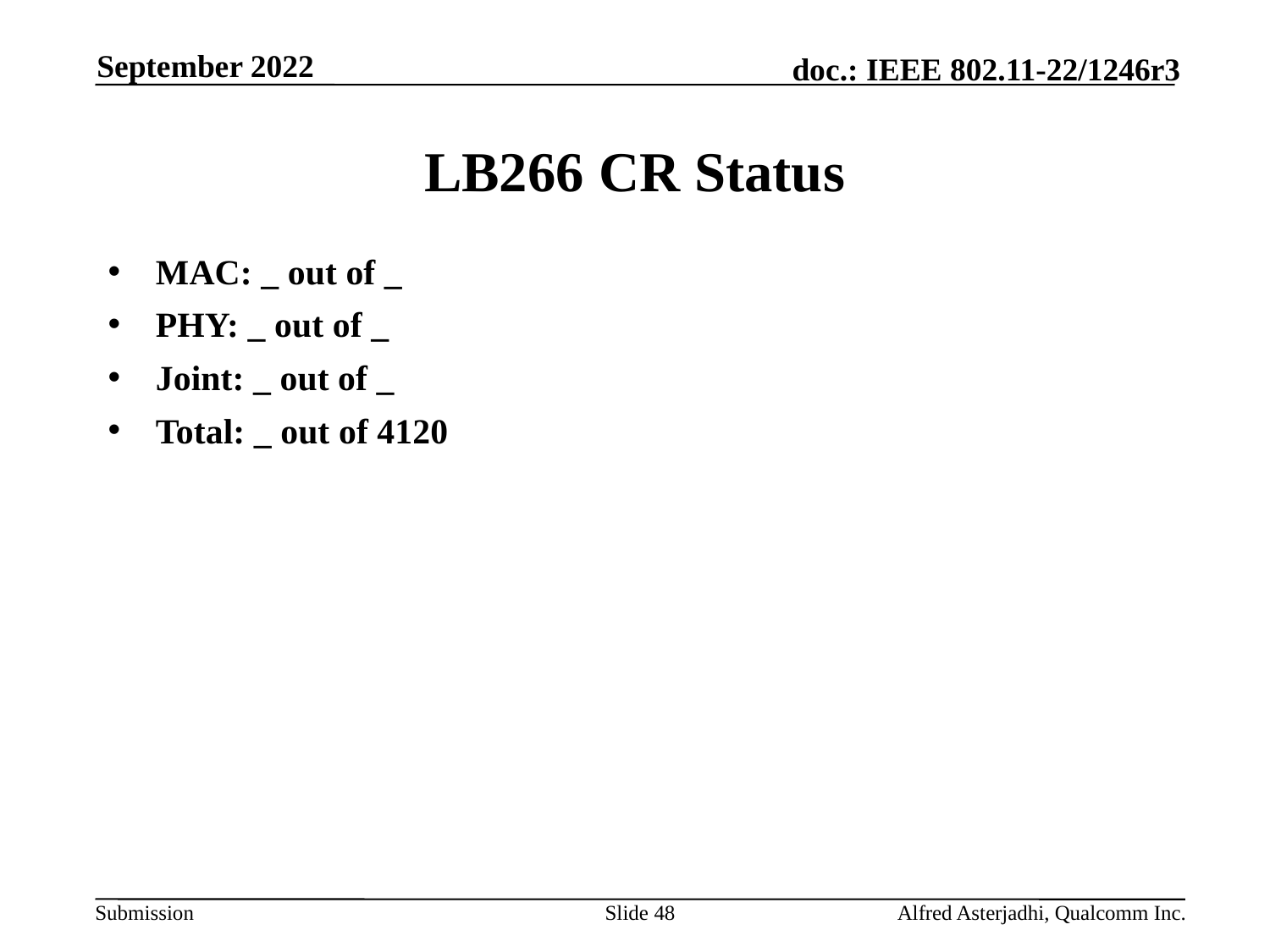

September 2022
# LB266 CR Status
MAC: _ out of _
PHY: _ out of _
Joint: _ out of _
Total: _ out of 4120
Slide 48
Alfred Asterjadhi, Qualcomm Inc.